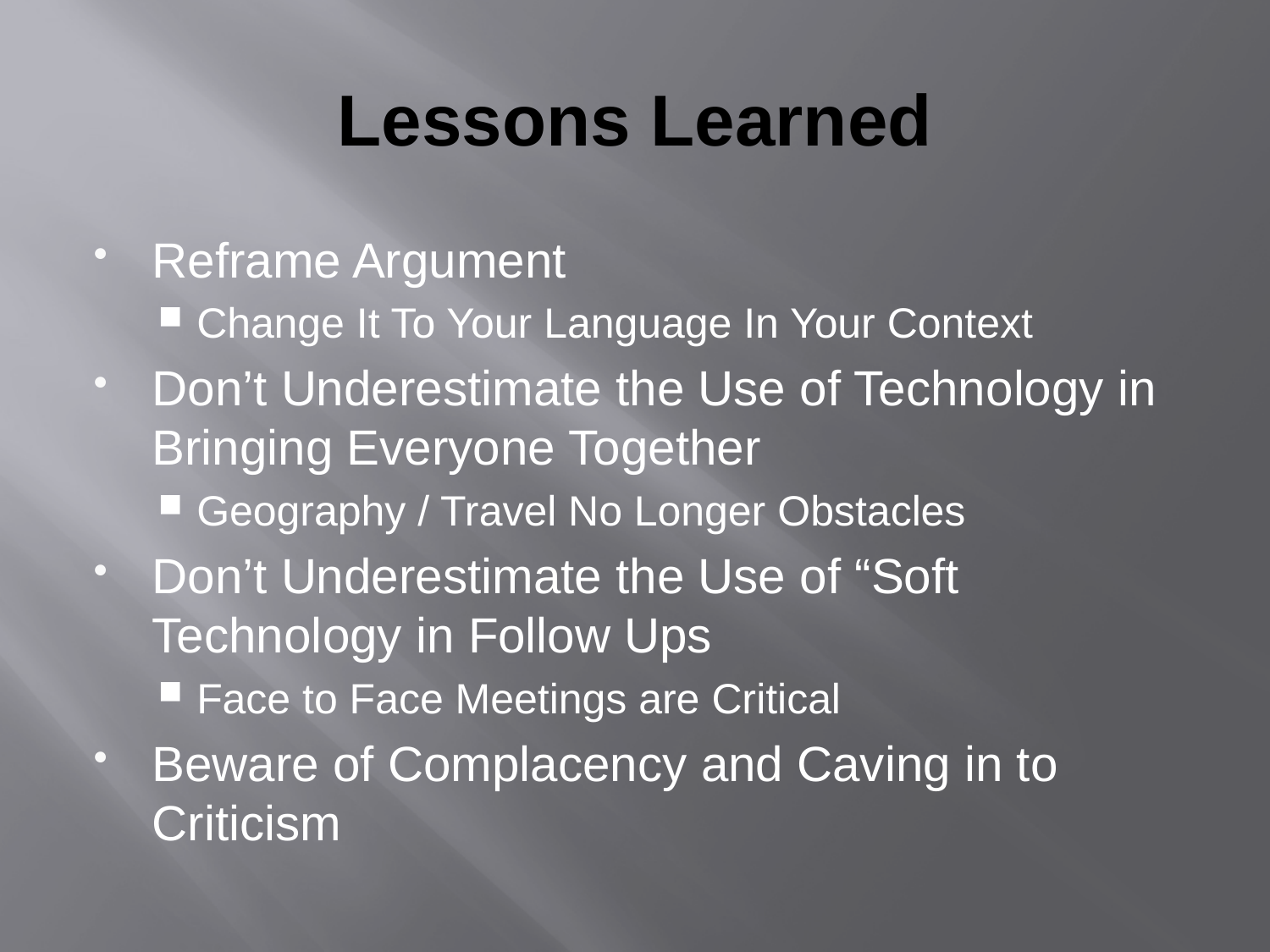

# Lessons Learned
Reframe Argument
Change It To Your Language In Your Context
Don’t Underestimate the Use of Technology in Bringing Everyone Together
Geography / Travel No Longer Obstacles
Don’t Underestimate the Use of “Soft Technology in Follow Ups
Face to Face Meetings are Critical
Beware of Complacency and Caving in to Criticism